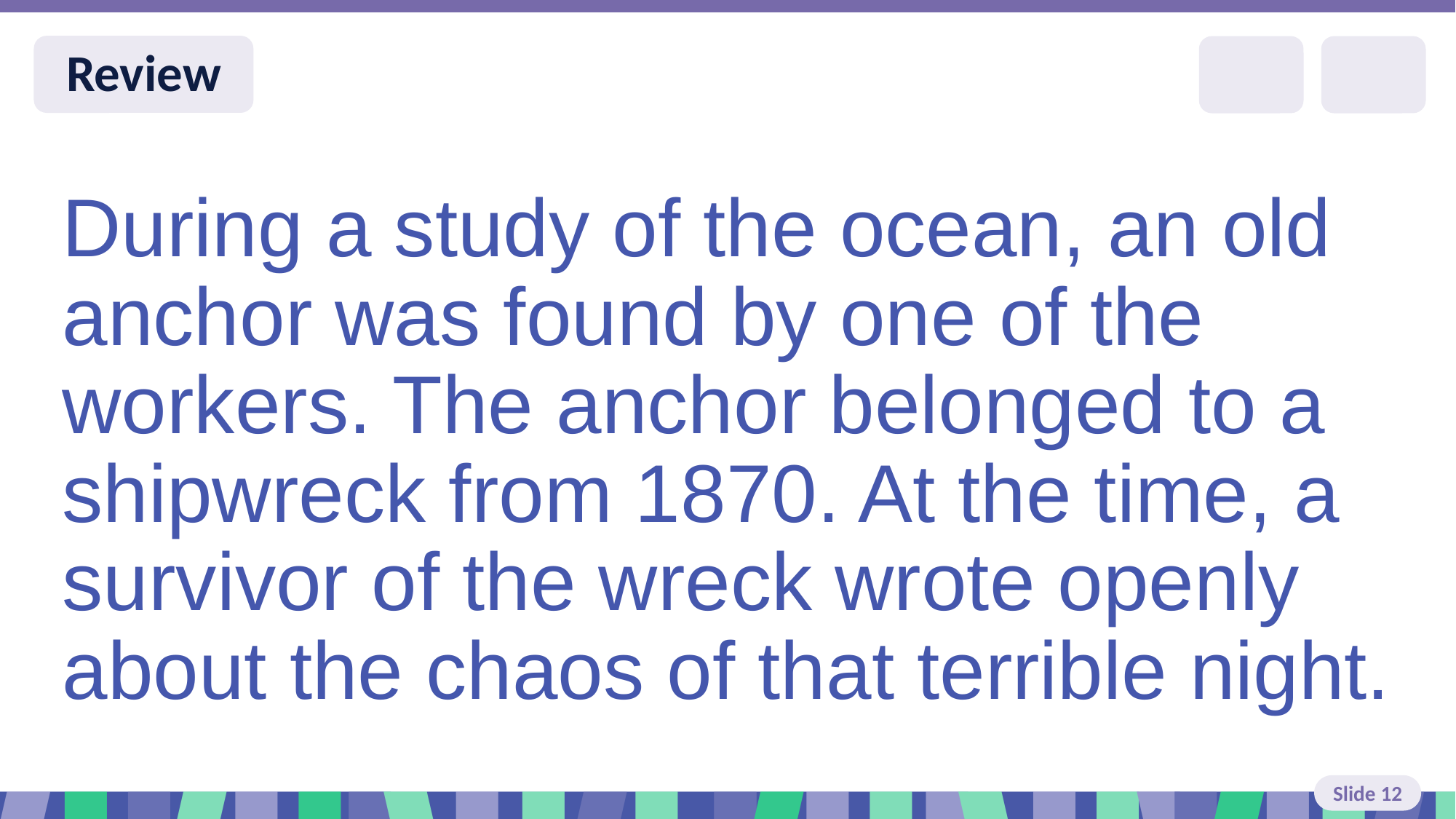

Slide 12 Review You do
During a study of the ocean, an old anchor was found by one of the workers. The anchor belonged to a shipwreck from 1870. At the time, a survivor of the wreck wrote openly about the chaos of that terrible night.